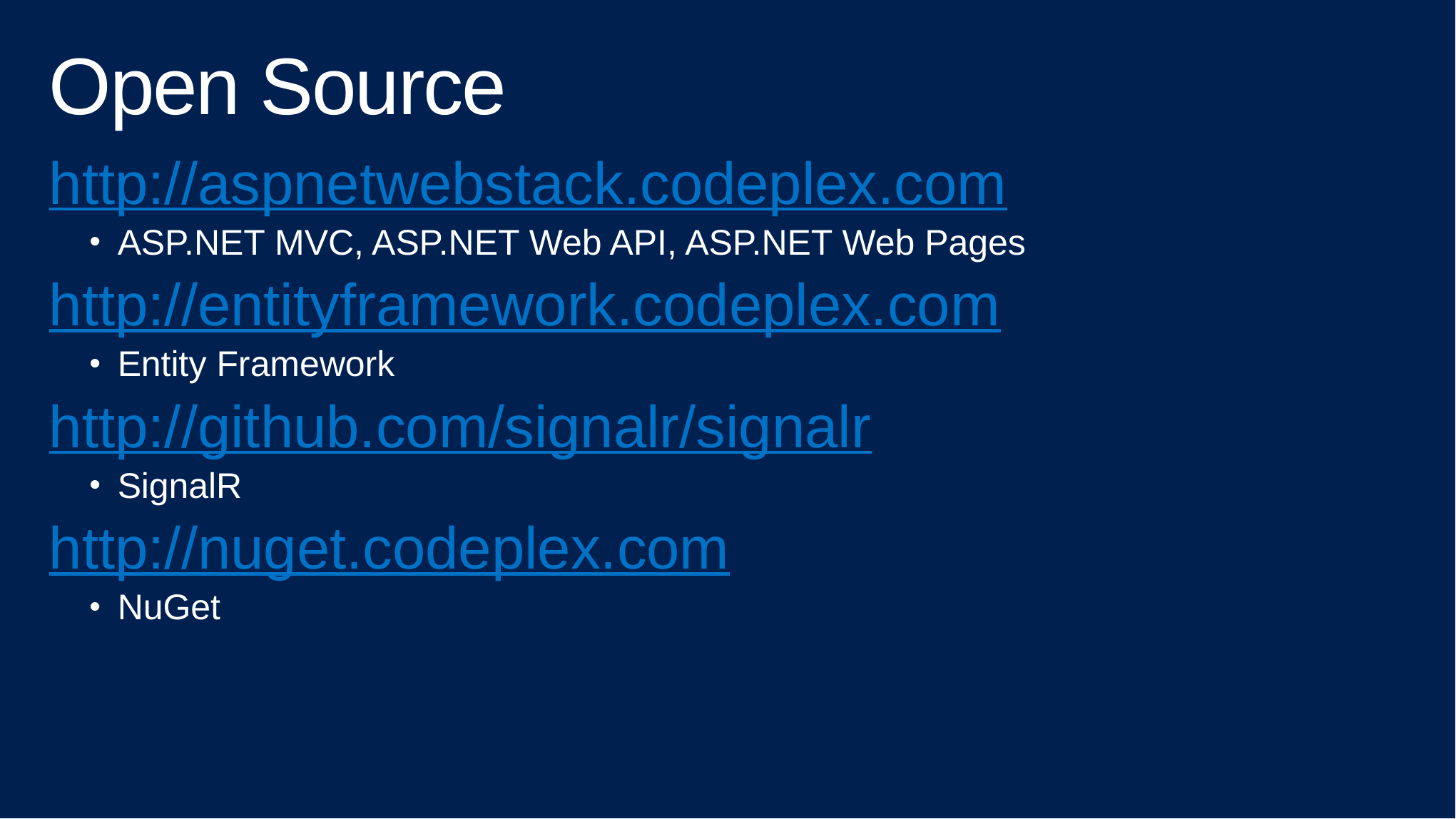

# Open Source
http://aspnetwebstack.codeplex.com
ASP.NET MVC, ASP.NET Web API, ASP.NET Web Pages
http://entityframework.codeplex.com
Entity Framework
http://github.com/signalr/signalr
SignalR
http://nuget.codeplex.com
NuGet